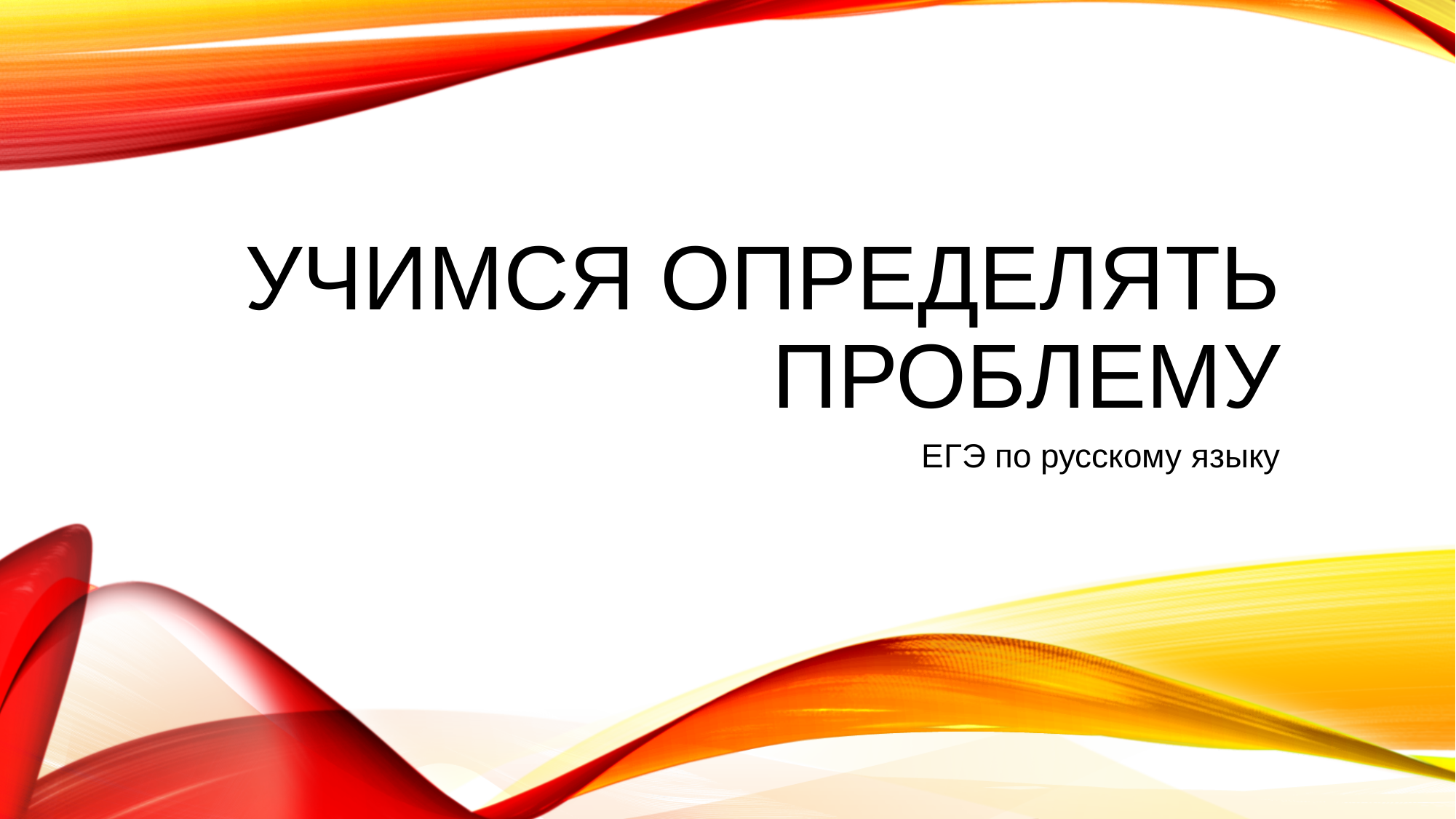

# Учимся определять проблему
ЕГЭ по русскому языку